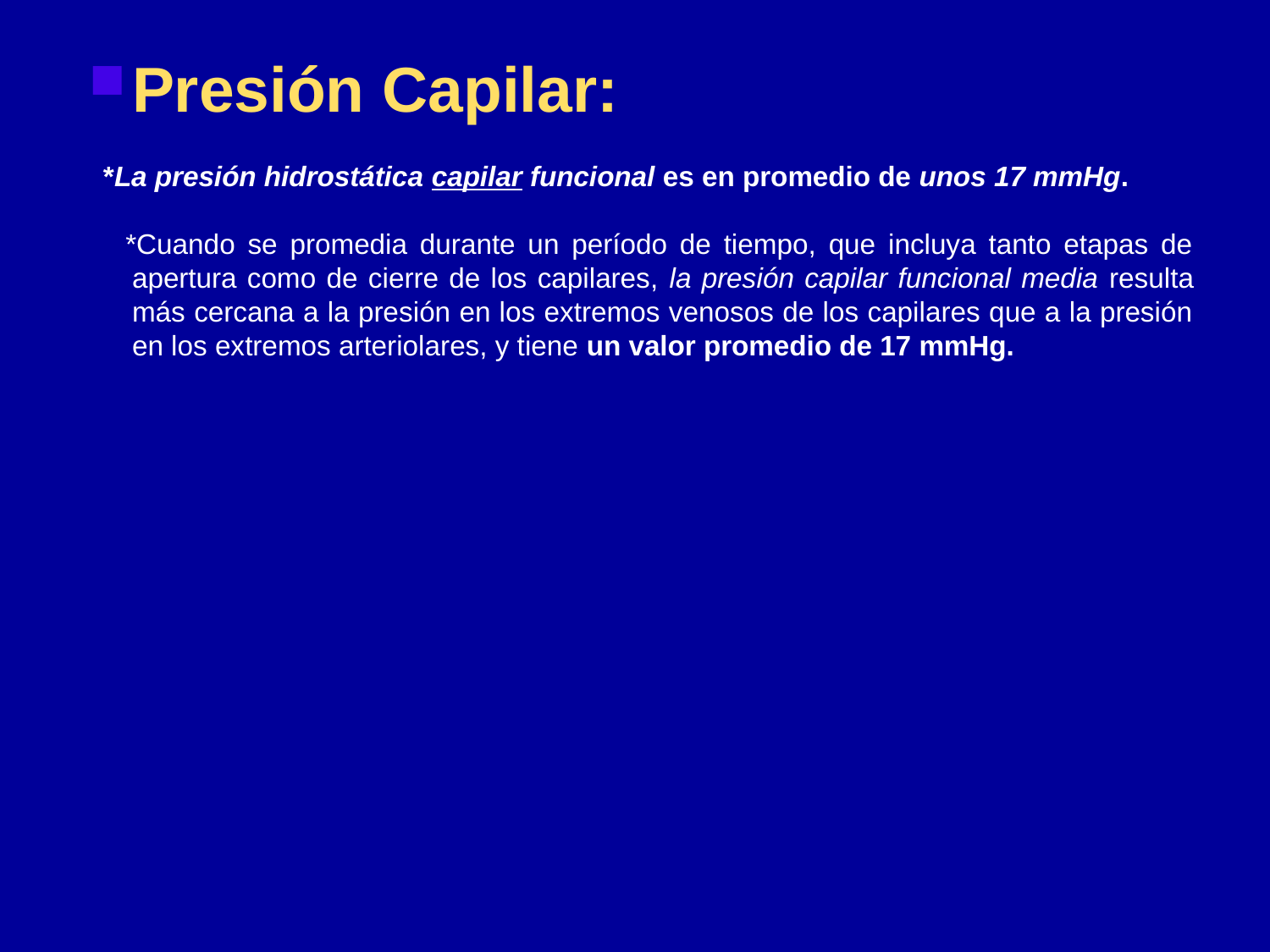

Presión Capilar:

  *La presión hidrostática capilar funcional es en promedio de unos 17 mmHg.

   *Cuando se promedia durante un período de tiempo, que incluya tanto etapas de apertura como de cierre de los capilares, la presión capilar funcional media resulta más cercana a la presión en los extremos venosos de los capilares que a la presión en los extremos arteriolares, y tiene un valor promedio de 17 mmHg.